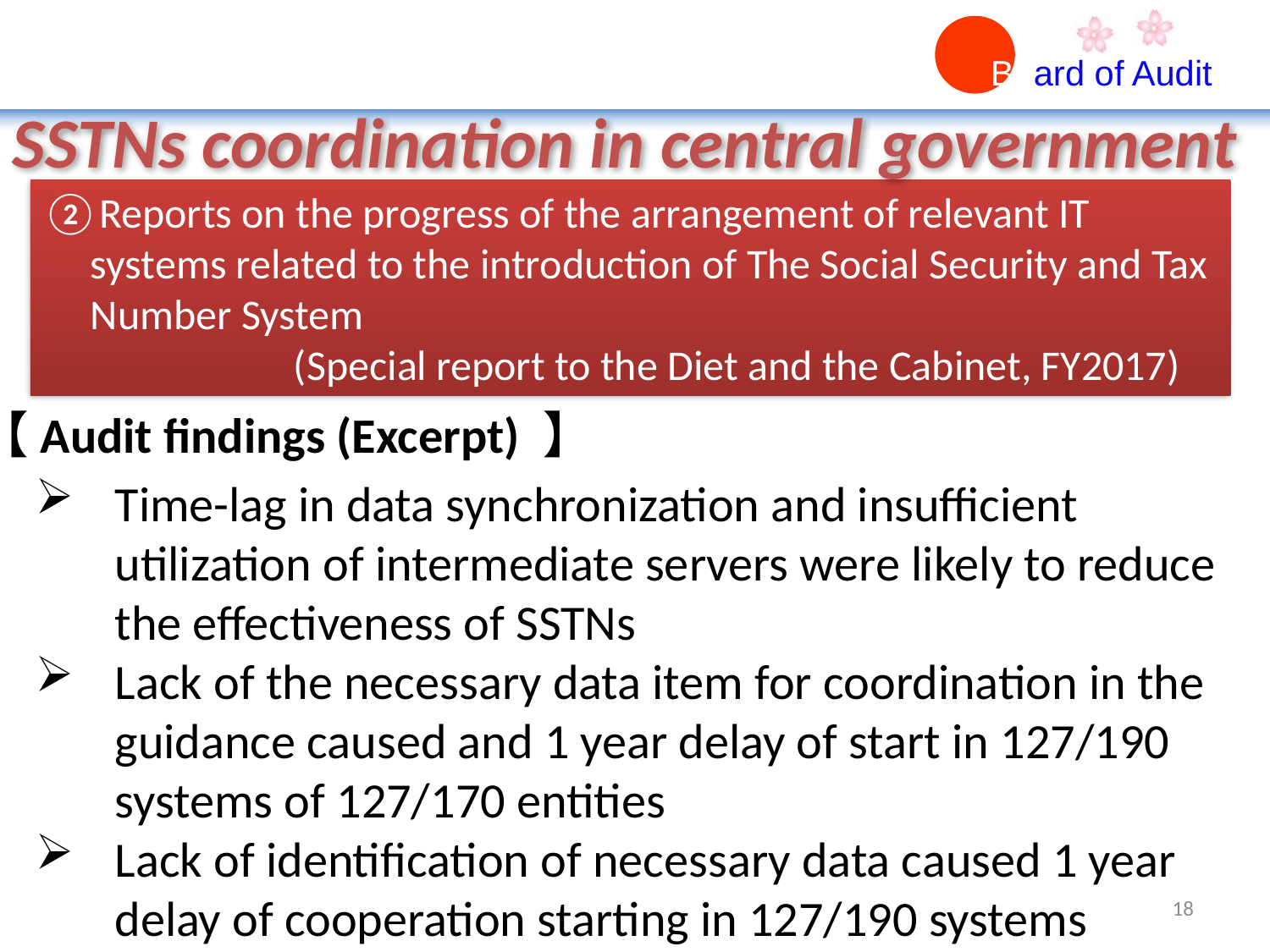

SSTNs coordination in central government
Reports on the progress of the arrangement of relevant IT systems related to the introduction of The Social Security and Tax Number System
 (Special report to the Diet and the Cabinet, FY2017)
【Audit findings (Excerpt) 】
Time-lag in data synchronization and insufficient utilization of intermediate servers were likely to reduce the effectiveness of SSTNs
Lack of the necessary data item for coordination in the guidance caused and 1 year delay of start in 127/190 systems of 127/170 entities
Lack of identification of necessary data caused 1 year delay of cooperation starting in 127/190 systems
18